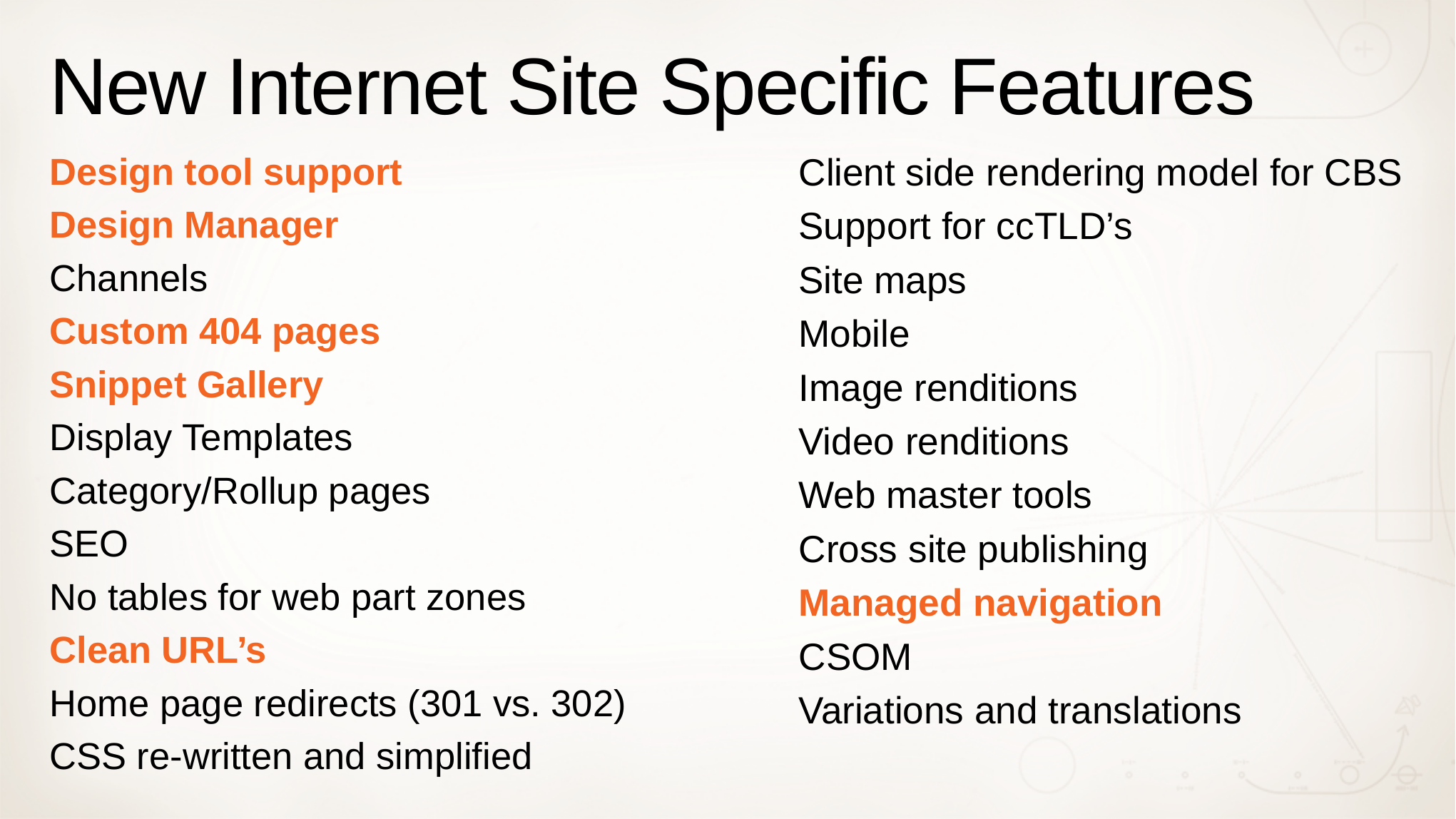

# New Internet Site Specific Features
Client side rendering model for CBS
Support for ccTLD’s
Site maps
Mobile
Image renditions
Video renditions
Web master tools
Cross site publishing
Managed navigation
CSOM
Variations and translations
Design tool support
Design Manager
Channels
Custom 404 pages
Snippet Gallery
Display Templates
Category/Rollup pages
SEO
No tables for web part zones
Clean URL’s
Home page redirects (301 vs. 302)
CSS re-written and simplified